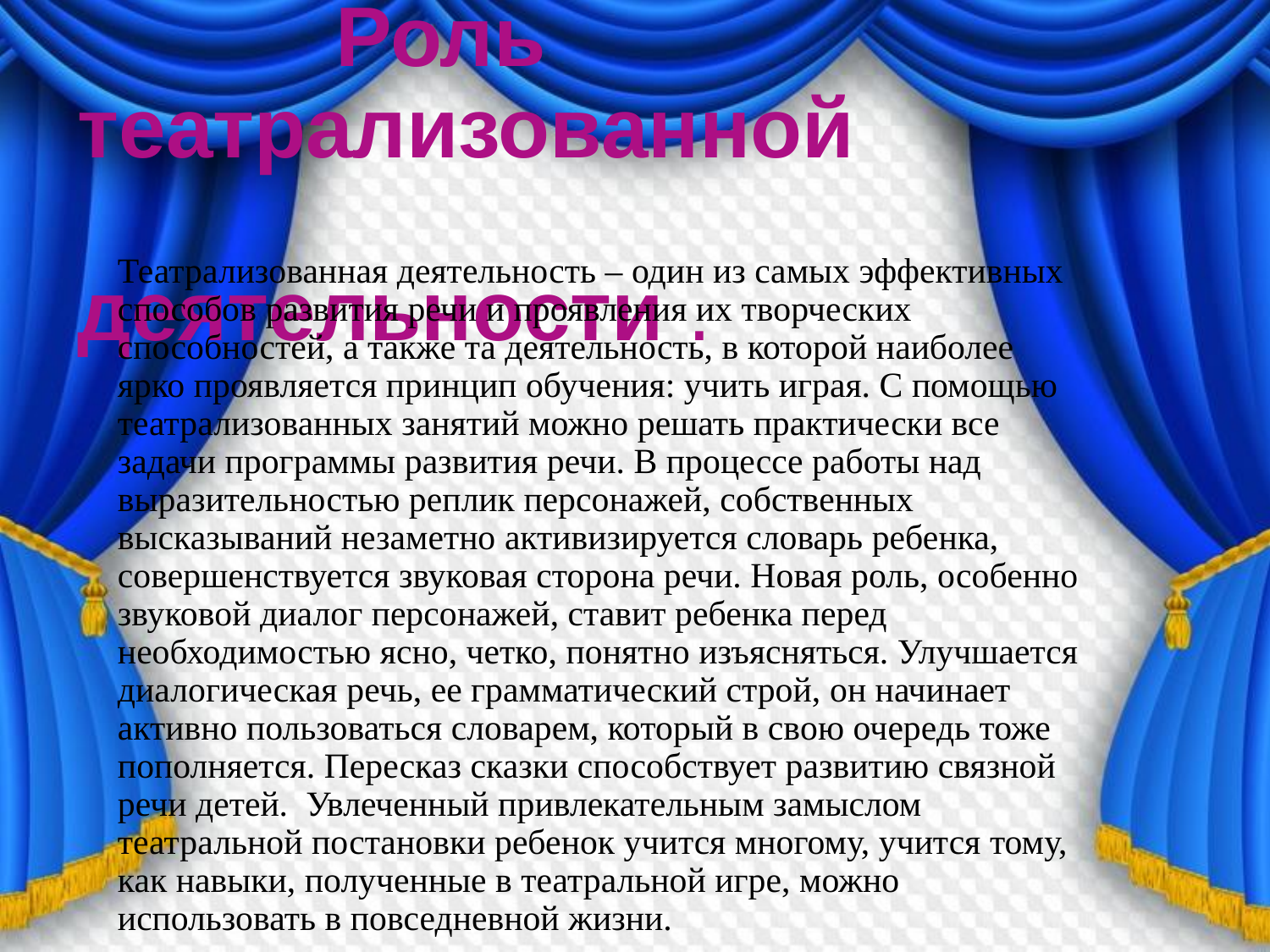

# Роль театрализованной деятельности .
Театрализованная деятельность – один из самых эффективных способов развития речи и проявления их творческих способностей, а также та деятельность, в которой наиболее ярко проявляется принцип обучения: учить играя. С помощью театрализованных занятий можно решать практически все задачи программы развития речи. В процессе работы над выразительностью реплик персонажей, собственных высказываний незаметно активизируется словарь ребенка, совершенствуется звуковая сторона речи. Новая роль, особенно звуковой диалог персонажей, ставит ребенка перед необходимостью ясно, четко, понятно изъясняться. Улучшается диалогическая речь, ее грамматический строй, он начинает активно пользоваться словарем, который в свою очередь тоже пополняется. Пересказ сказки способствует развитию связной речи детей.  Увлеченный привлекательным замыслом театральной постановки ребенок учится многому, учится тому, как навыки, полученные в театральной игре, можно использовать в повседневной жизни.